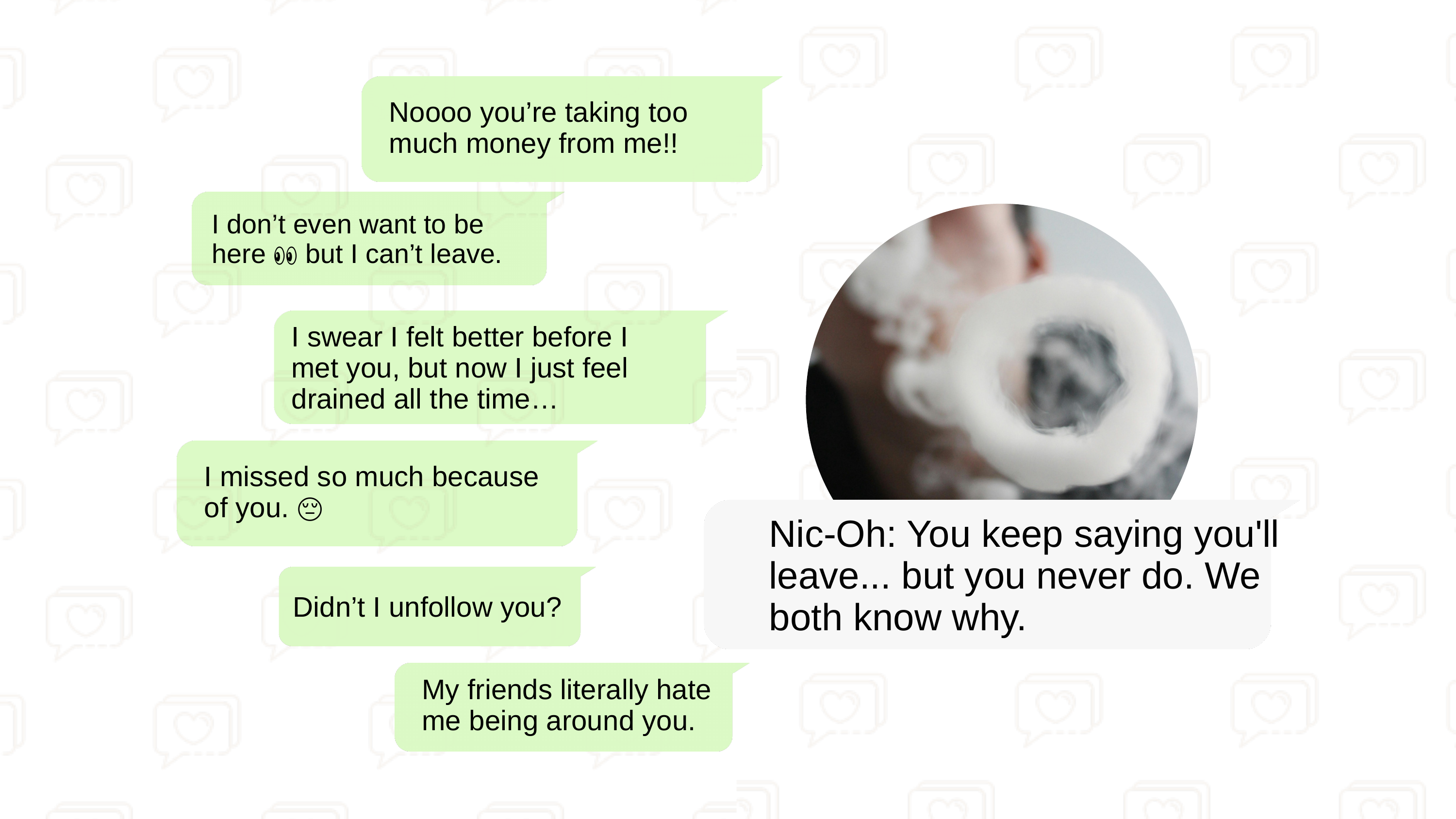

Noooo you’re taking too much money from me!!

I don’t even want to be here 👀 but I can’t leave.

I swear I felt better before I met you, but now I just feel drained all the time…

I missed so much because of you. 😔

Nic-Oh: You keep saying you'll leave... but you never do. We both know why.

Didn’t I unfollow you?

My friends literally hate me being around you.